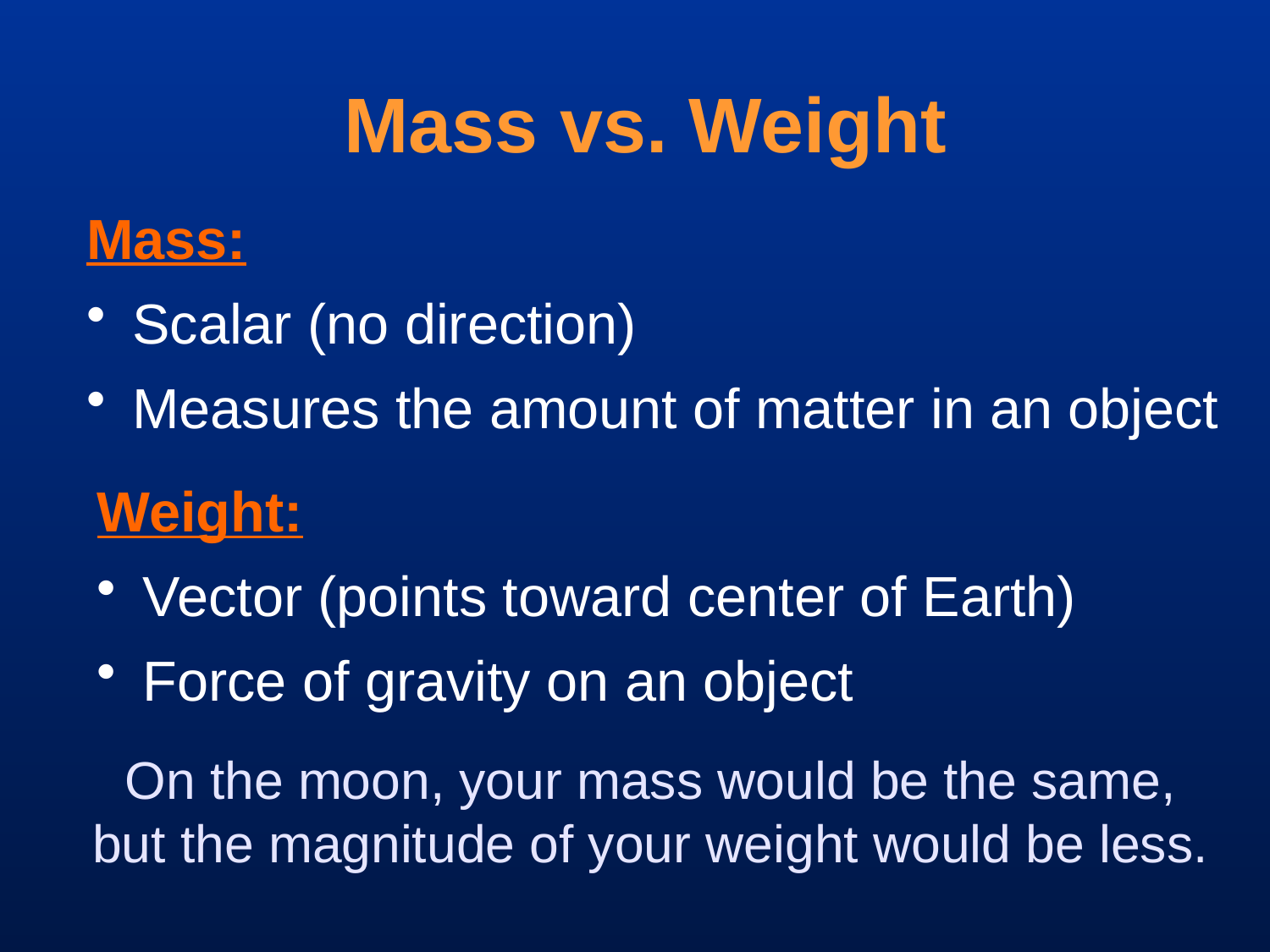

# Mass vs. Weight
Mass:
 Scalar (no direction)
 Measures the amount of matter in an object
Weight:
 Vector (points toward center of Earth)
 Force of gravity on an object
On the moon, your mass would be the same, but the magnitude of your weight would be less.